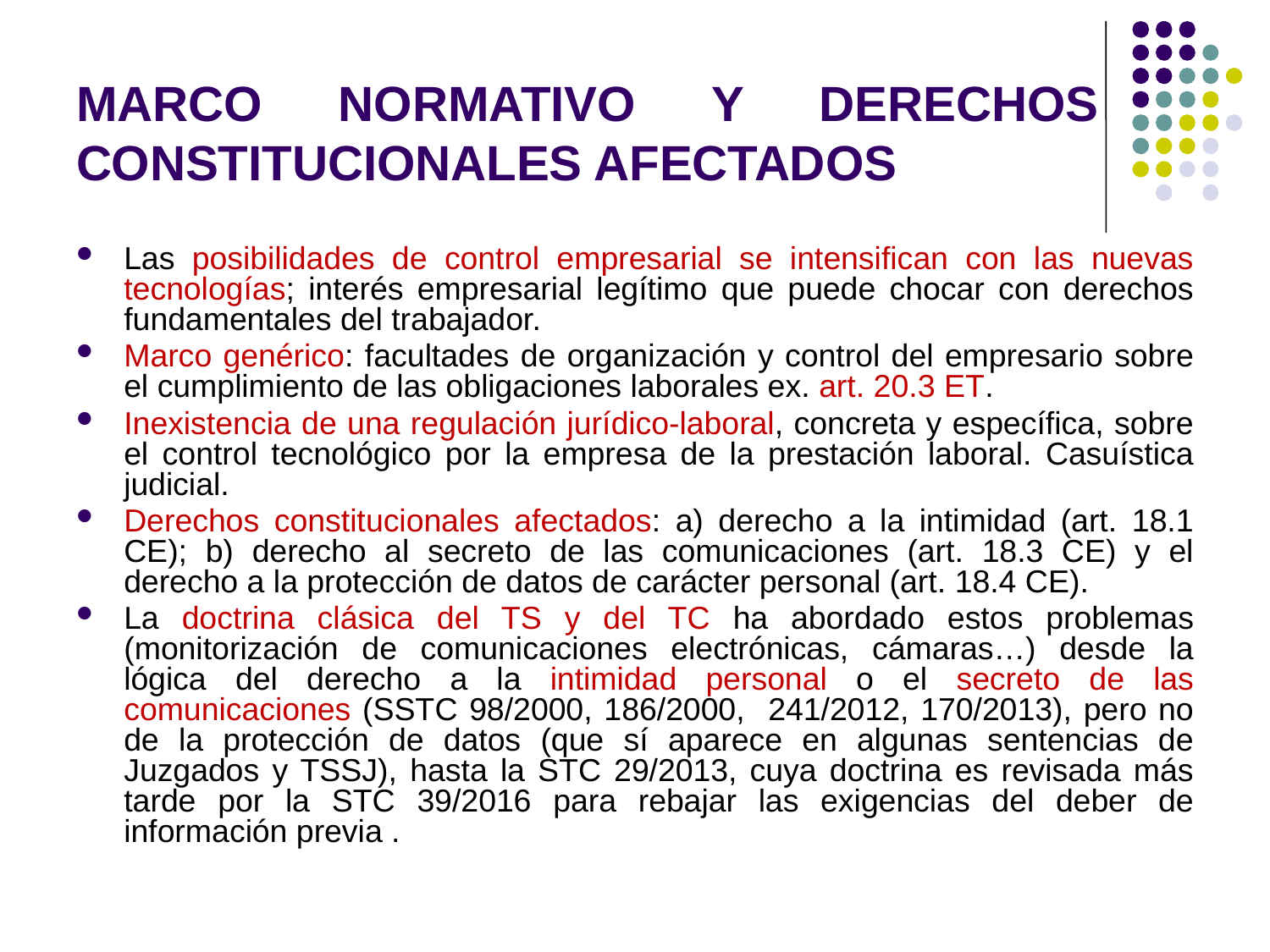

# MARCO NORMATIVO Y DERECHOS CONSTITUCIONALES AFECTADOS
Las posibilidades de control empresarial se intensifican con las nuevas tecnologías; interés empresarial legítimo que puede chocar con derechos fundamentales del trabajador.
Marco genérico: facultades de organización y control del empresario sobre el cumplimiento de las obligaciones laborales ex. art. 20.3 ET.
Inexistencia de una regulación jurídico-laboral, concreta y específica, sobre el control tecnológico por la empresa de la prestación laboral. Casuística judicial.
Derechos constitucionales afectados: a) derecho a la intimidad (art. 18.1 CE); b) derecho al secreto de las comunicaciones (art. 18.3 CE) y el derecho a la protección de datos de carácter personal (art. 18.4 CE).
La doctrina clásica del TS y del TC ha abordado estos problemas (monitorización de comunicaciones electrónicas, cámaras…) desde la lógica del derecho a la intimidad personal o el secreto de las comunicaciones (SSTC 98/2000, 186/2000,  241/2012, 170/2013), pero no de la protección de datos (que sí aparece en algunas sentencias de Juzgados y TSSJ), hasta la STC 29/2013, cuya doctrina es revisada más tarde por la STC 39/2016 para rebajar las exigencias del deber de información previa .